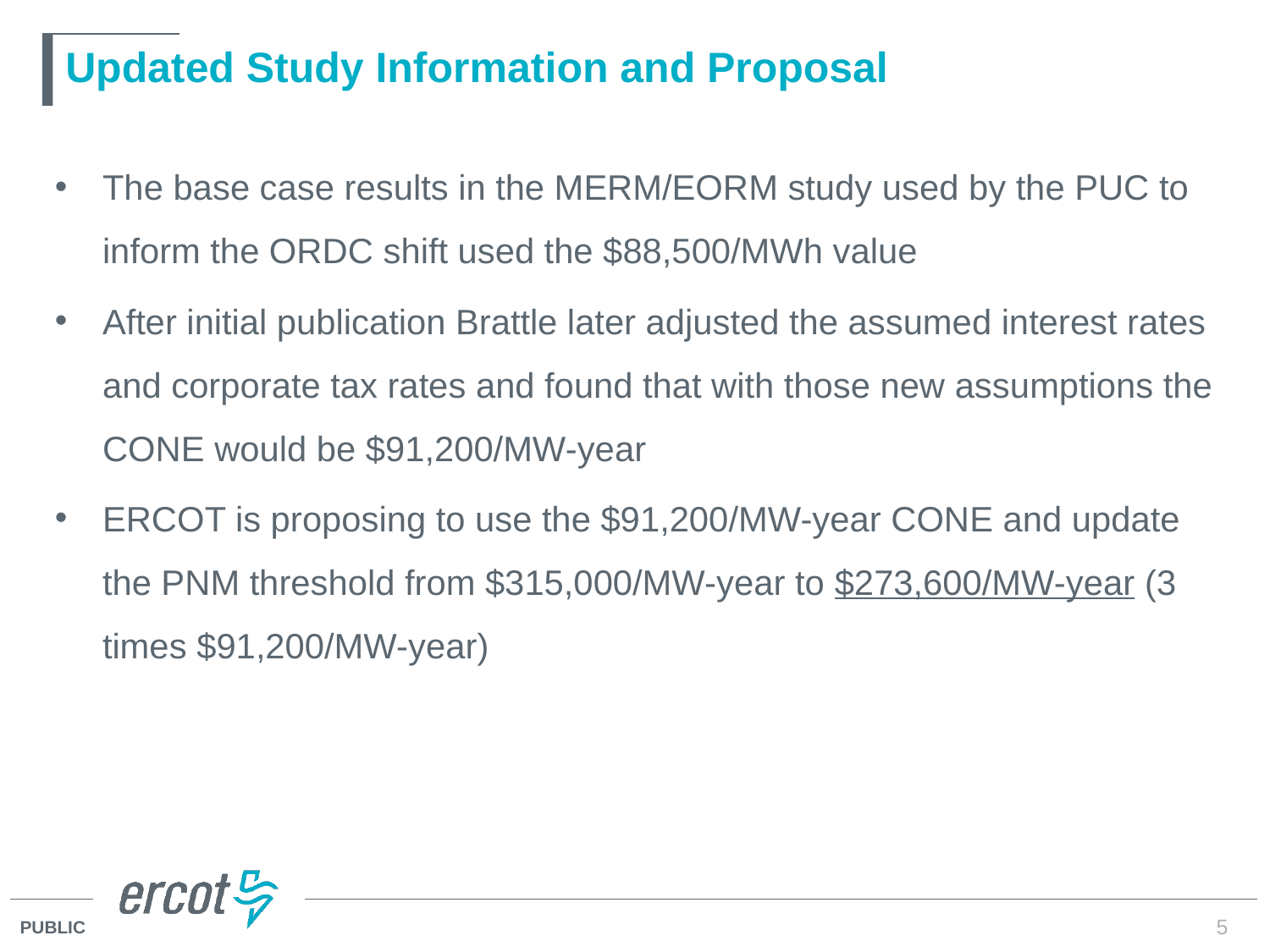

# Updated Study Information and Proposal
The base case results in the MERM/EORM study used by the PUC to inform the ORDC shift used the $88,500/MWh value
After initial publication Brattle later adjusted the assumed interest rates and corporate tax rates and found that with those new assumptions the CONE would be $91,200/MW-year
ERCOT is proposing to use the $91,200/MW-year CONE and update the PNM threshold from $315,000/MW-year to $273,600/MW-year (3 times $91,200/MW-year)
5